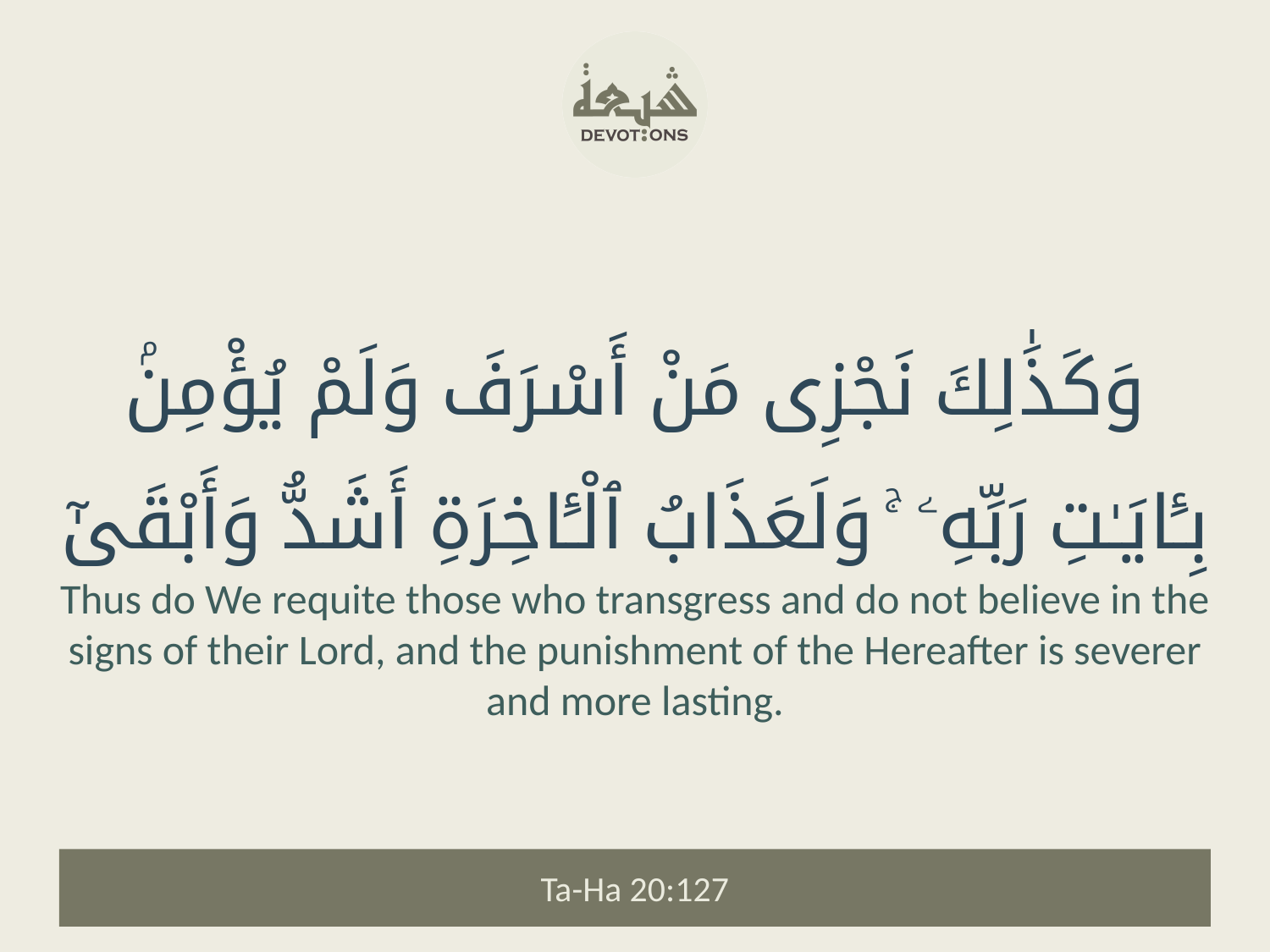

وَكَذَٰلِكَ نَجْزِى مَنْ أَسْرَفَ وَلَمْ يُؤْمِنۢ بِـَٔايَـٰتِ رَبِّهِۦ ۚ وَلَعَذَابُ ٱلْـَٔاخِرَةِ أَشَدُّ وَأَبْقَىٰٓ
Thus do We requite those who transgress and do not believe in the signs of their Lord, and the punishment of the Hereafter is severer and more lasting.
Ta-Ha 20:127